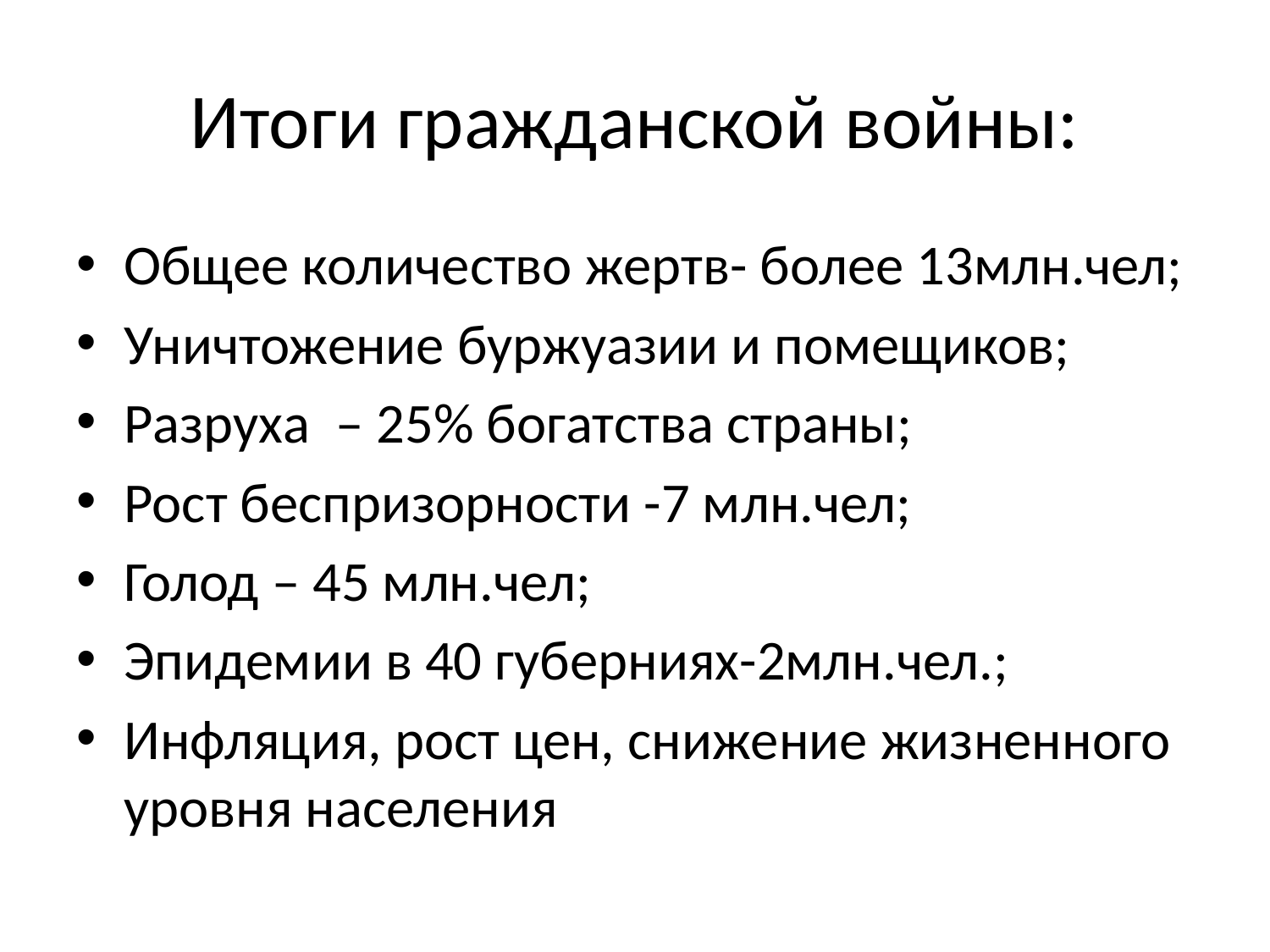

# Итоги гражданской войны:
Общее количество жертв- более 13млн.чел;
Уничтожение буржуазии и помещиков;
Разруха  – 25% богатства страны;
Рост беспризорности -7 млн.чел;
Голод – 45 млн.чел;
Эпидемии в 40 губерниях-2млн.чел.;
Инфляция, рост цен, снижение жизненного уровня населения